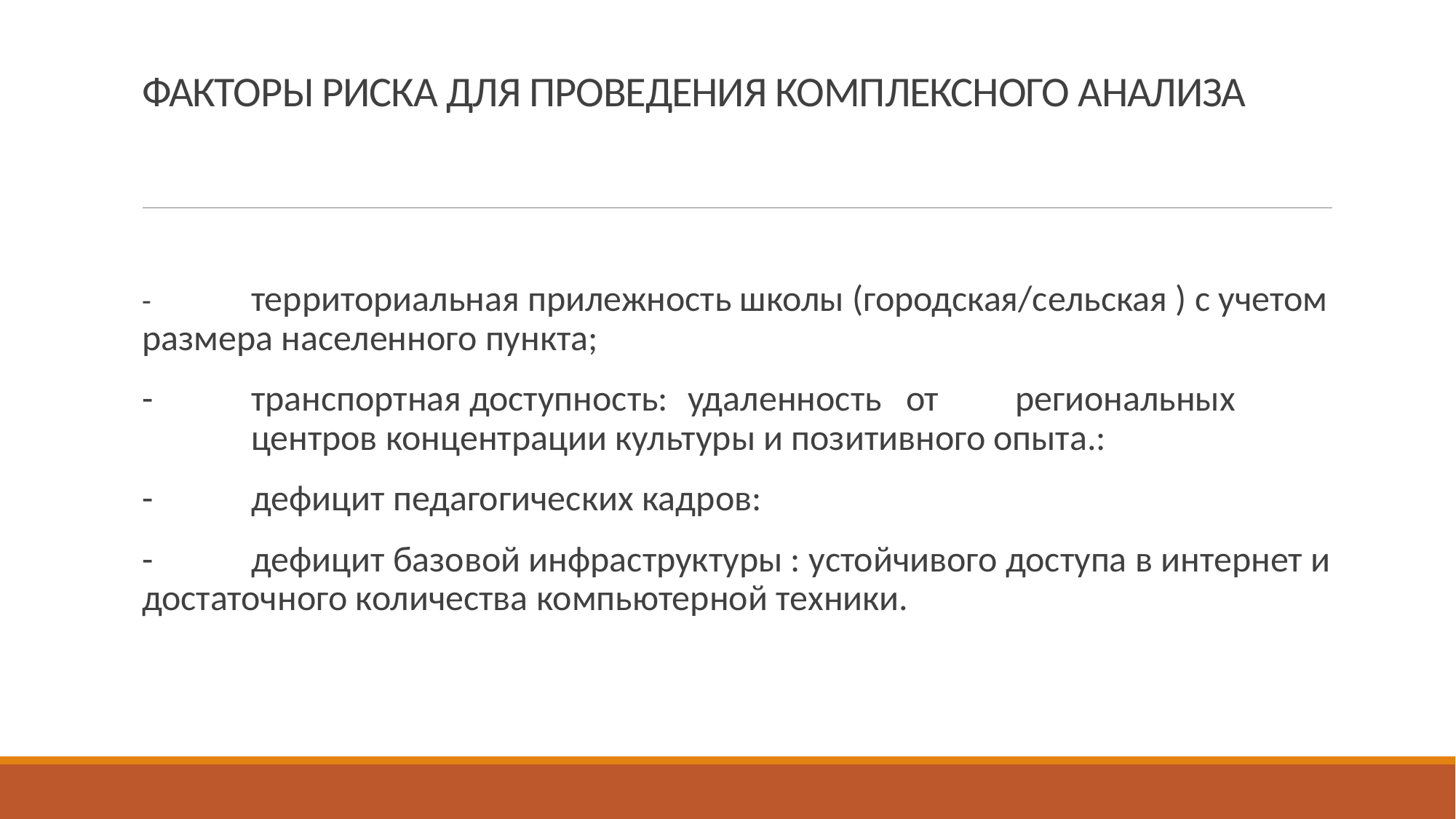

# ФАКТОРЫ РИСКА ДЛЯ ПРОВЕДЕНИЯ КОМПЛЕКСНОГО АНАЛИЗА

-	территориальная прилежность школы (городская/сельская ) с учетом размера населенного пункта;
-	транспортная	доступность:	удаленность	от	региональных	центров концентрации культуры и позитивного опыта.:
-	дефицит педагогических кадров:
-	дефицит базовой инфраструктуры : устойчивого доступа в интернет и достаточного количества компьютерной техники.